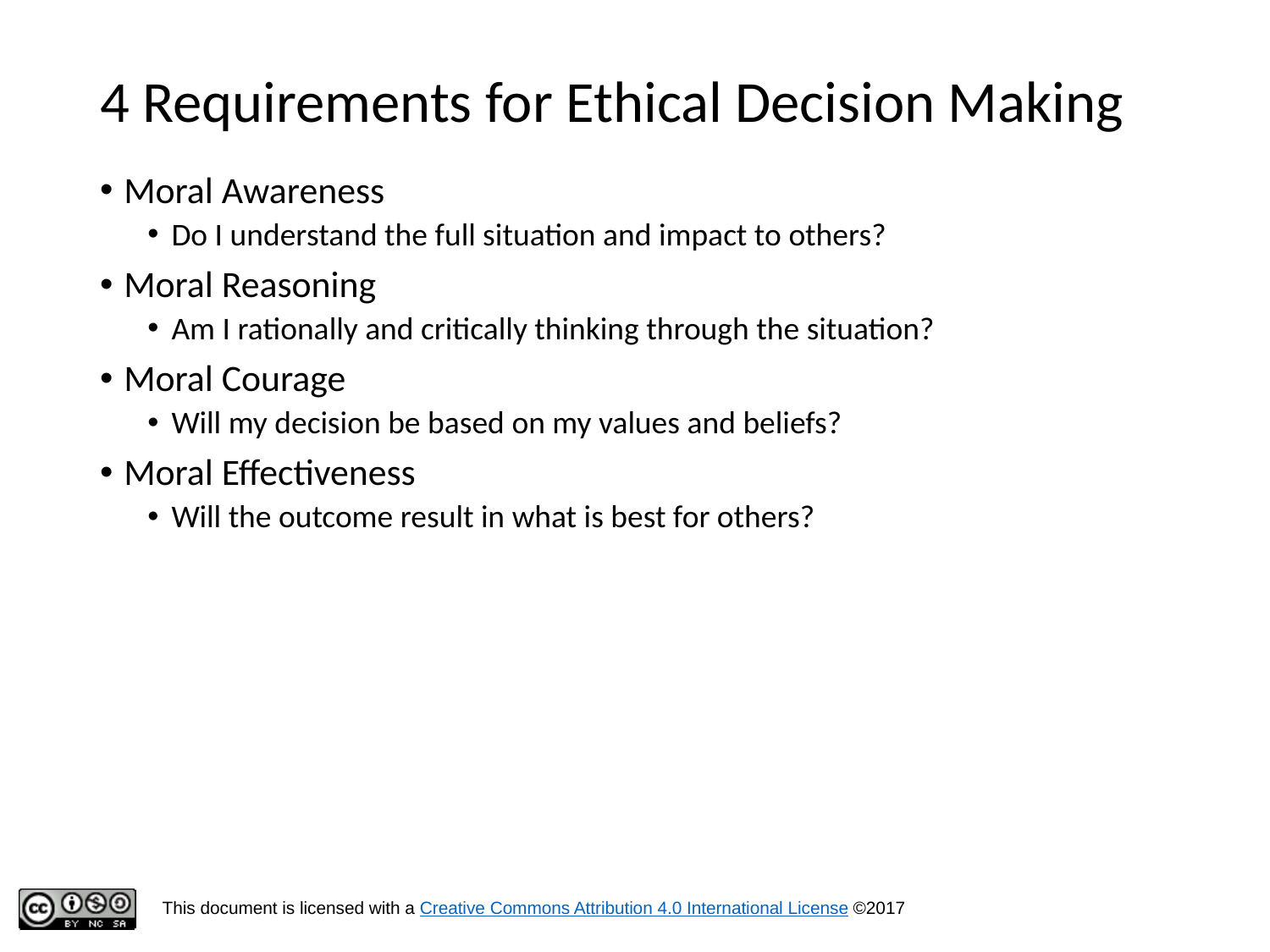

# 4 Requirements for Ethical Decision Making
Moral Awareness
Do I understand the full situation and impact to others?
Moral Reasoning
Am I rationally and critically thinking through the situation?
Moral Courage
Will my decision be based on my values and beliefs?
Moral Effectiveness
Will the outcome result in what is best for others?